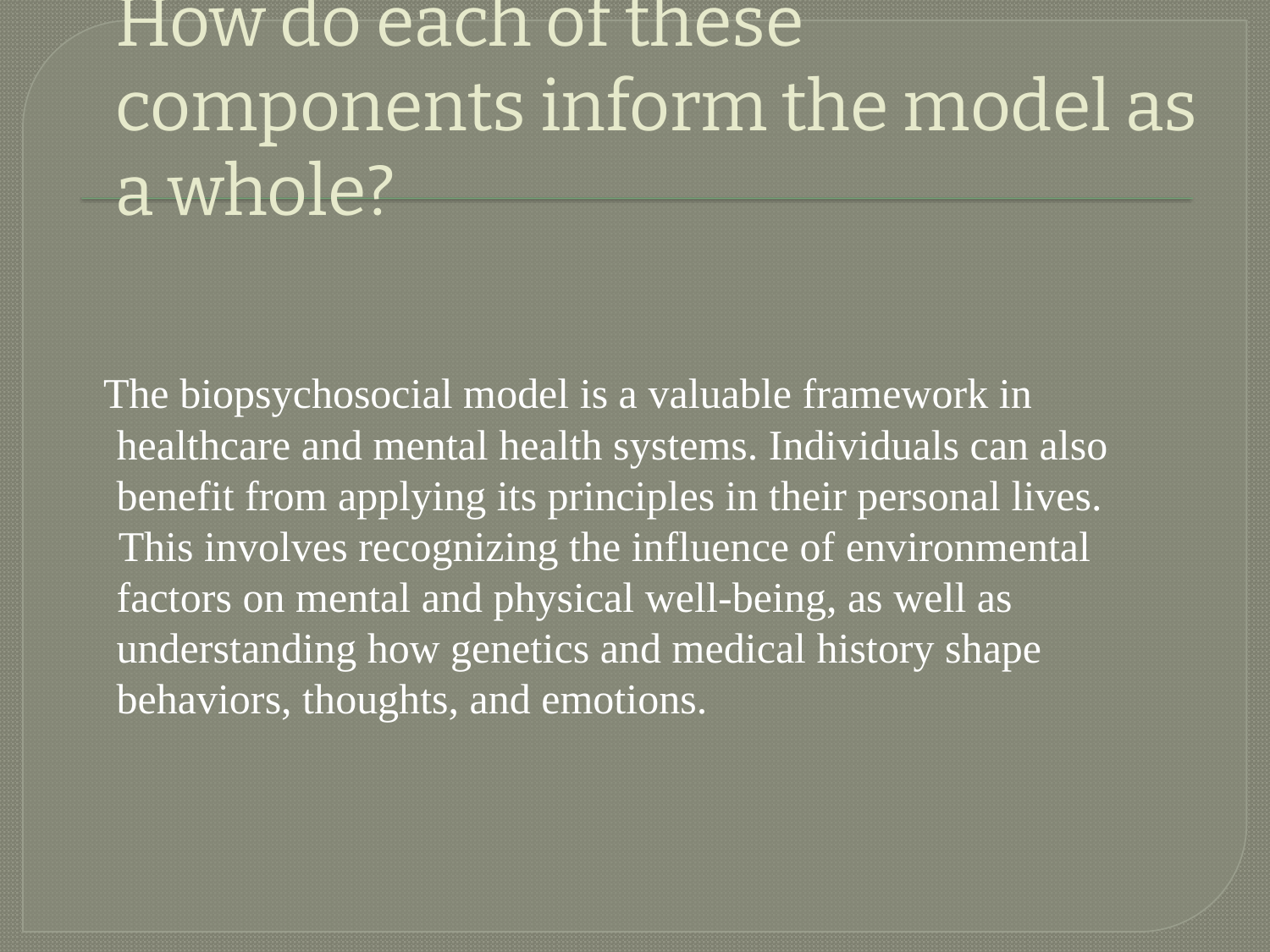

# How do each of these components inform the model as a whole?
   The biopsychosocial model is a valuable framework in healthcare and mental health systems. Individuals can also benefit from applying its principles in their personal lives.
    This involves recognizing the influence of environmental factors on mental and physical well-being, as well as understanding how genetics and medical history shape behaviors, thoughts, and emotions.